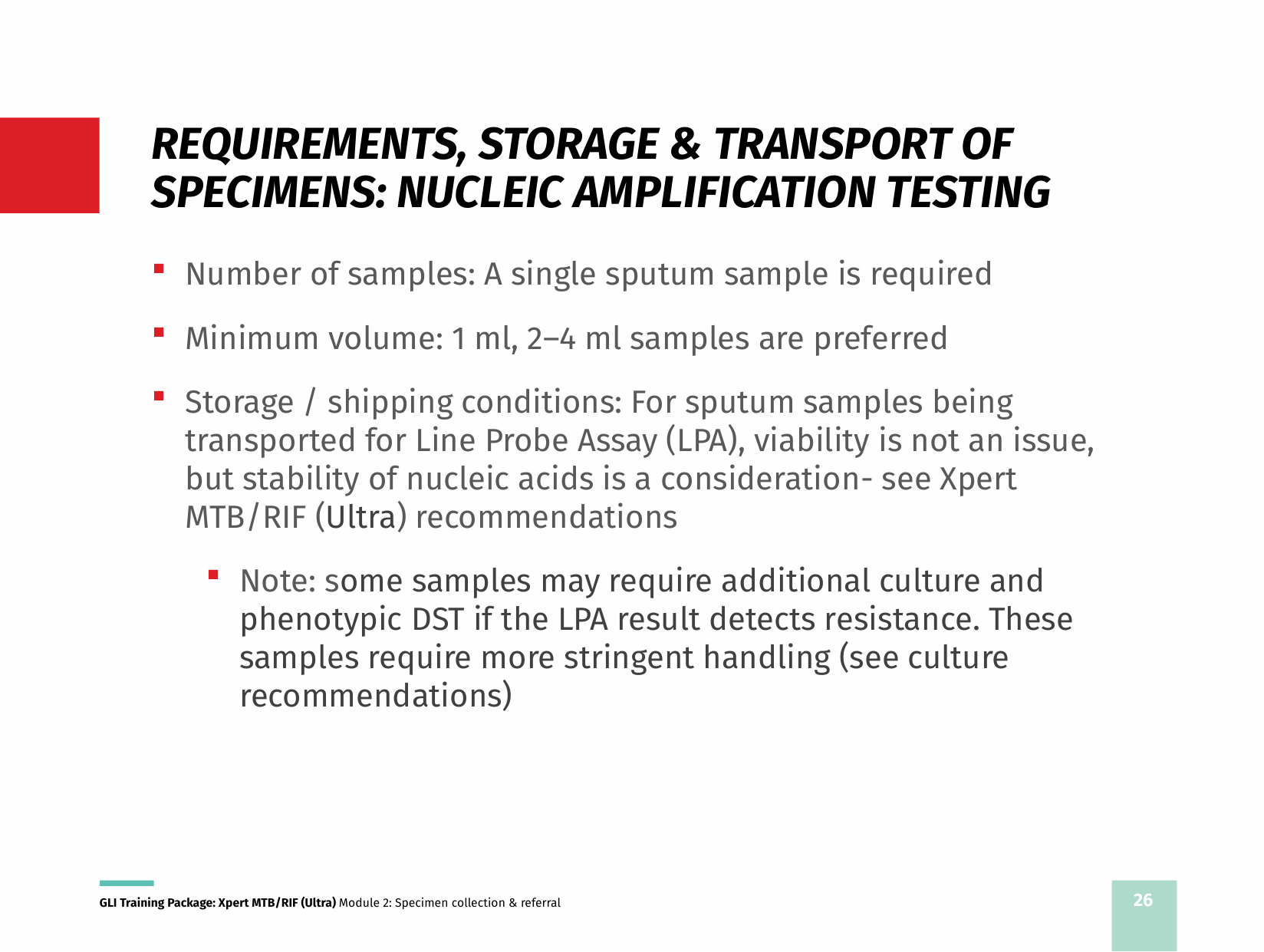

REQUIREMENTS, STORAGE & TRANSPORT OF SPECIMENS: NUCLEIC AMPLIFICATION TESTING
Number of samples: A single sputum sample is required
Minimum volume: 1 ml, 2–4 ml samples are preferred
Storage / shipping conditions: For sputum samples being transported for Line Probe Assay (LPA), viability is not an issue, but stability of nucleic acids is a consideration- see Xpert MTB/RIF (Ultra) recommendations
Note: some samples may require additional culture and phenotypic DST if the LPA result detects resistance. These samples require more stringent handling (see culture recommendations)